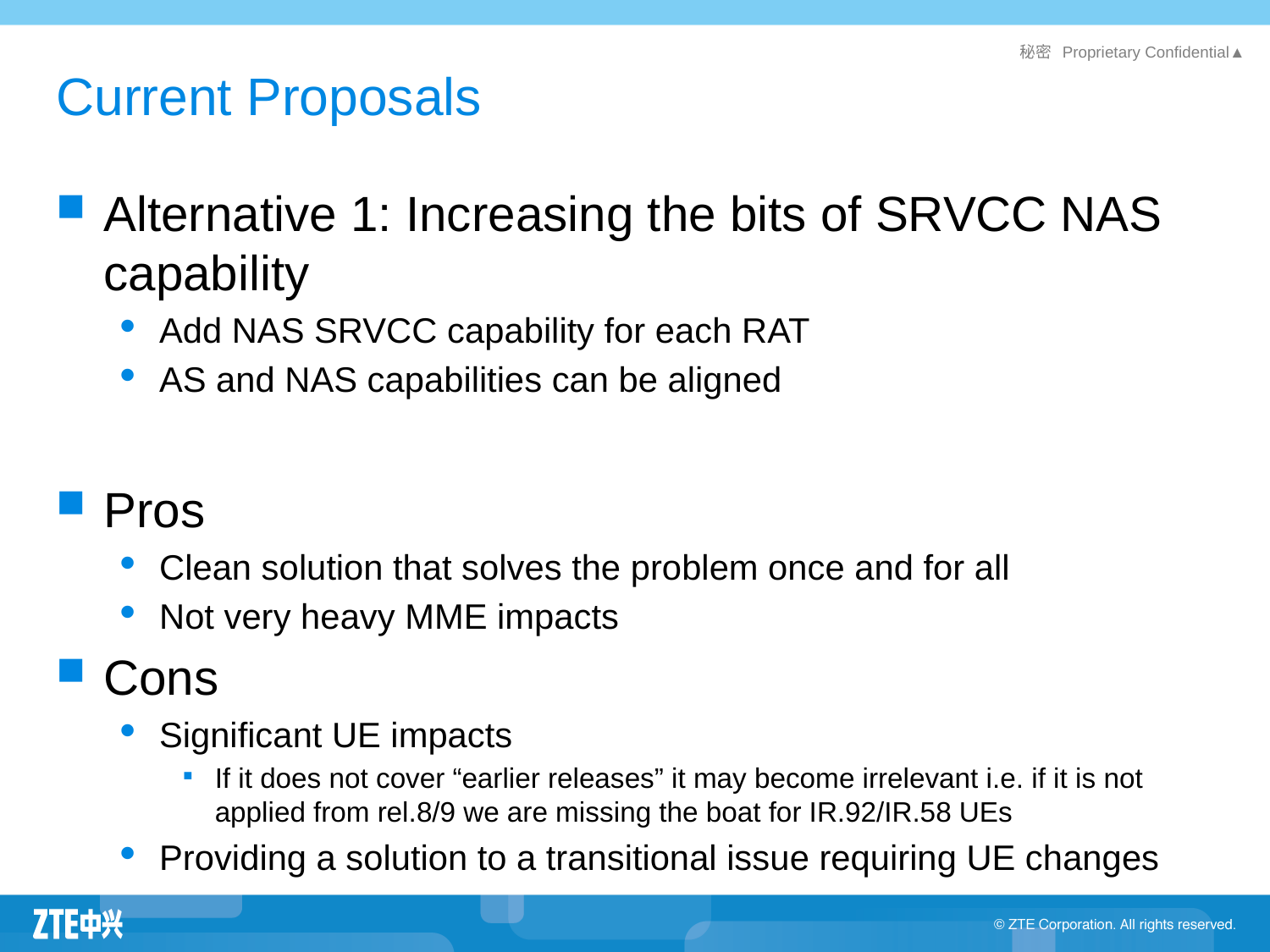

# Current Proposals
Alternative 1: Increasing the bits of SRVCC NAS capability
Add NAS SRVCC capability for each RAT
AS and NAS capabilities can be aligned

Pros
Clean solution that solves the problem once and for all
Not very heavy MME impacts
Cons
Significant UE impacts
If it does not cover “earlier releases” it may become irrelevant i.e. if it is not applied from rel.8/9 we are missing the boat for IR.92/IR.58 UEs
Providing a solution to a transitional issue requiring UE changes